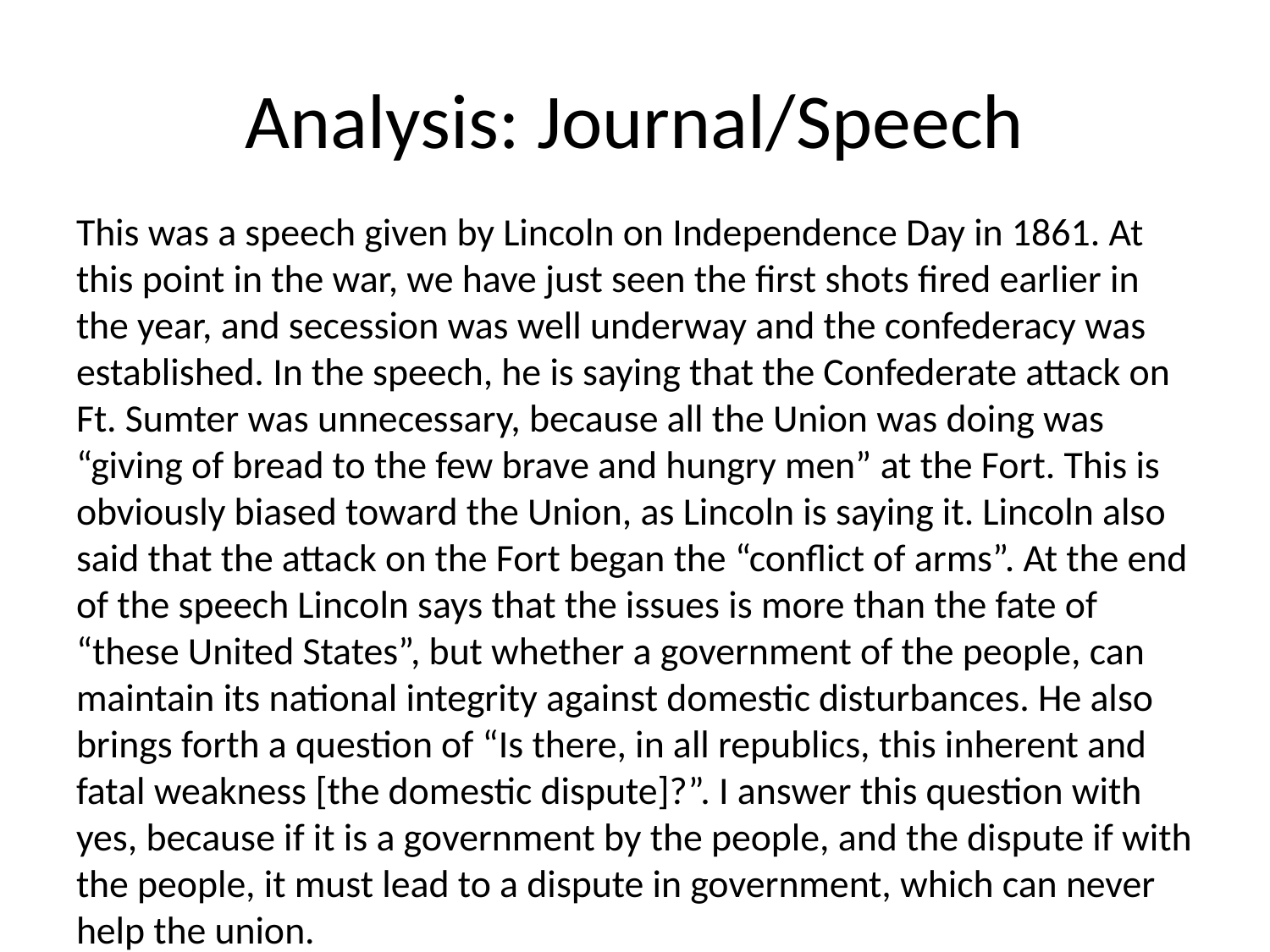

# Analysis: Journal/Speech
This was a speech given by Lincoln on Independence Day in 1861. At this point in the war, we have just seen the first shots fired earlier in the year, and secession was well underway and the confederacy was established. In the speech, he is saying that the Confederate attack on Ft. Sumter was unnecessary, because all the Union was doing was “giving of bread to the few brave and hungry men” at the Fort. This is obviously biased toward the Union, as Lincoln is saying it. Lincoln also said that the attack on the Fort began the “conflict of arms”. At the end of the speech Lincoln says that the issues is more than the fate of “these United States”, but whether a government of the people, can maintain its national integrity against domestic disturbances. He also brings forth a question of “Is there, in all republics, this inherent and fatal weakness [the domestic dispute]?”. I answer this question with yes, because if it is a government by the people, and the dispute if with the people, it must lead to a dispute in government, which can never help the union.